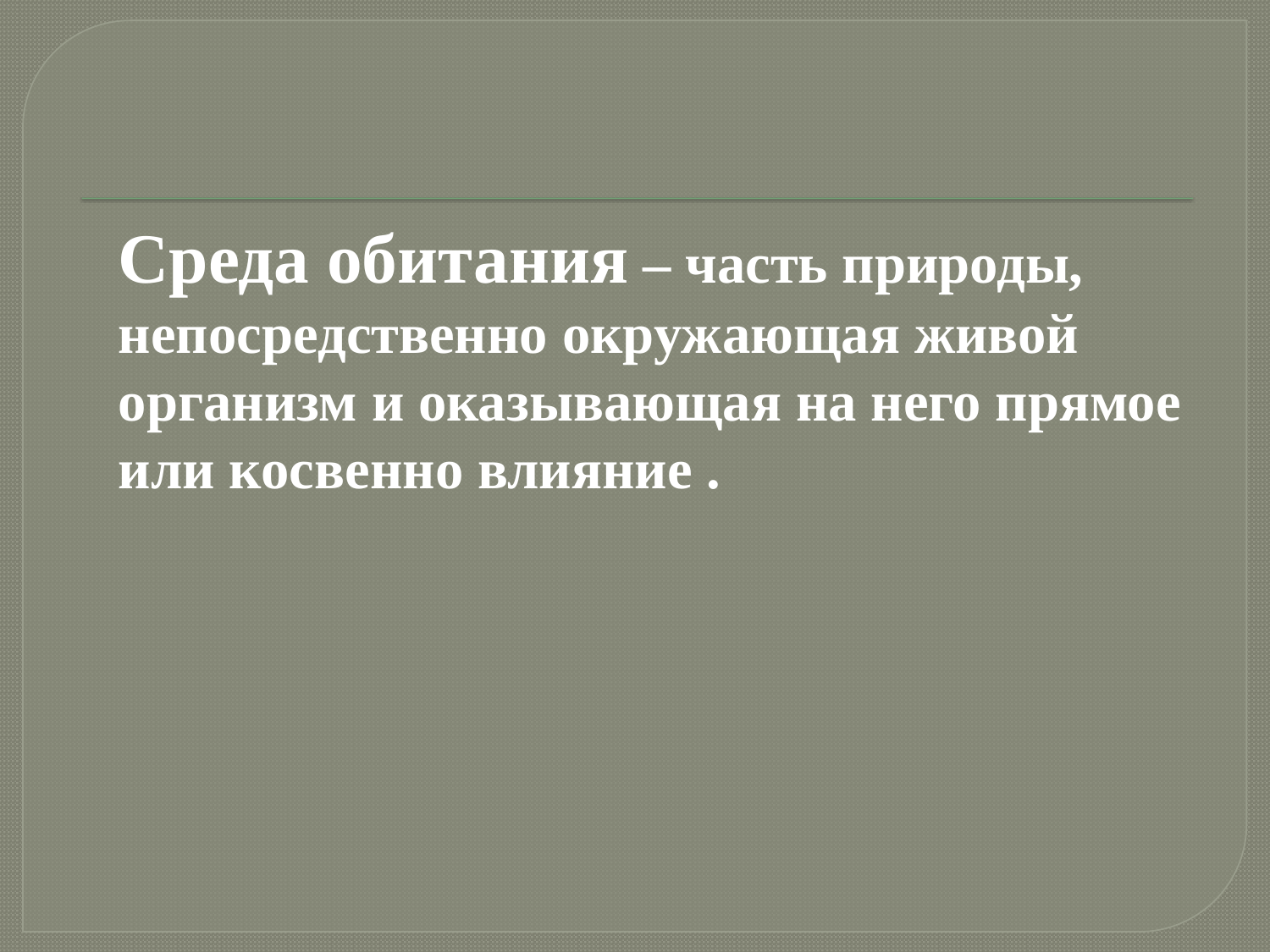

Среда обитания – часть природы, непосредственно окружающая живой организм и оказывающая на него прямое или косвенно влияние .